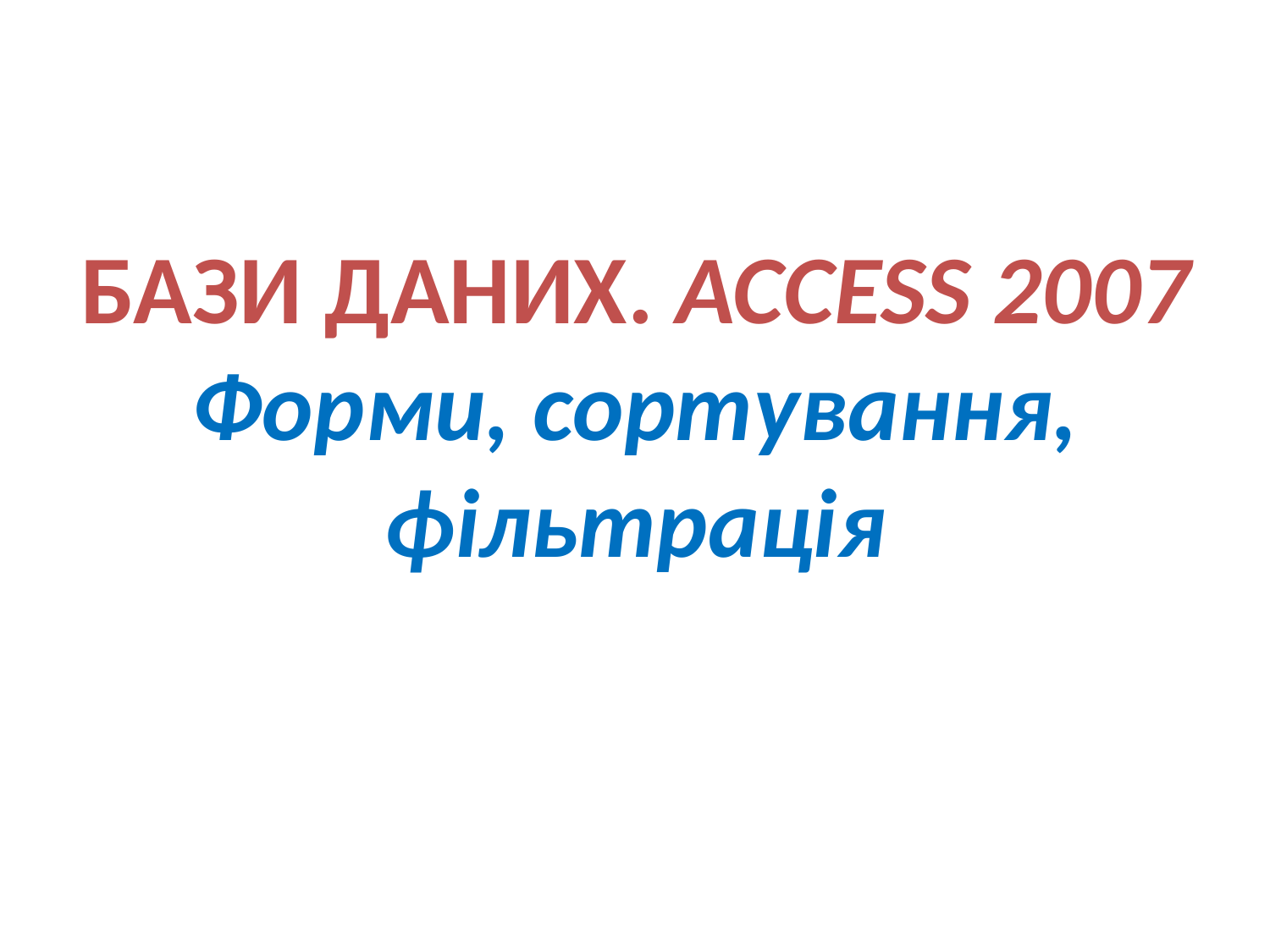

# БАЗИ ДАНИХ. ACCESS 2007 Форми, сортування, фільтрація